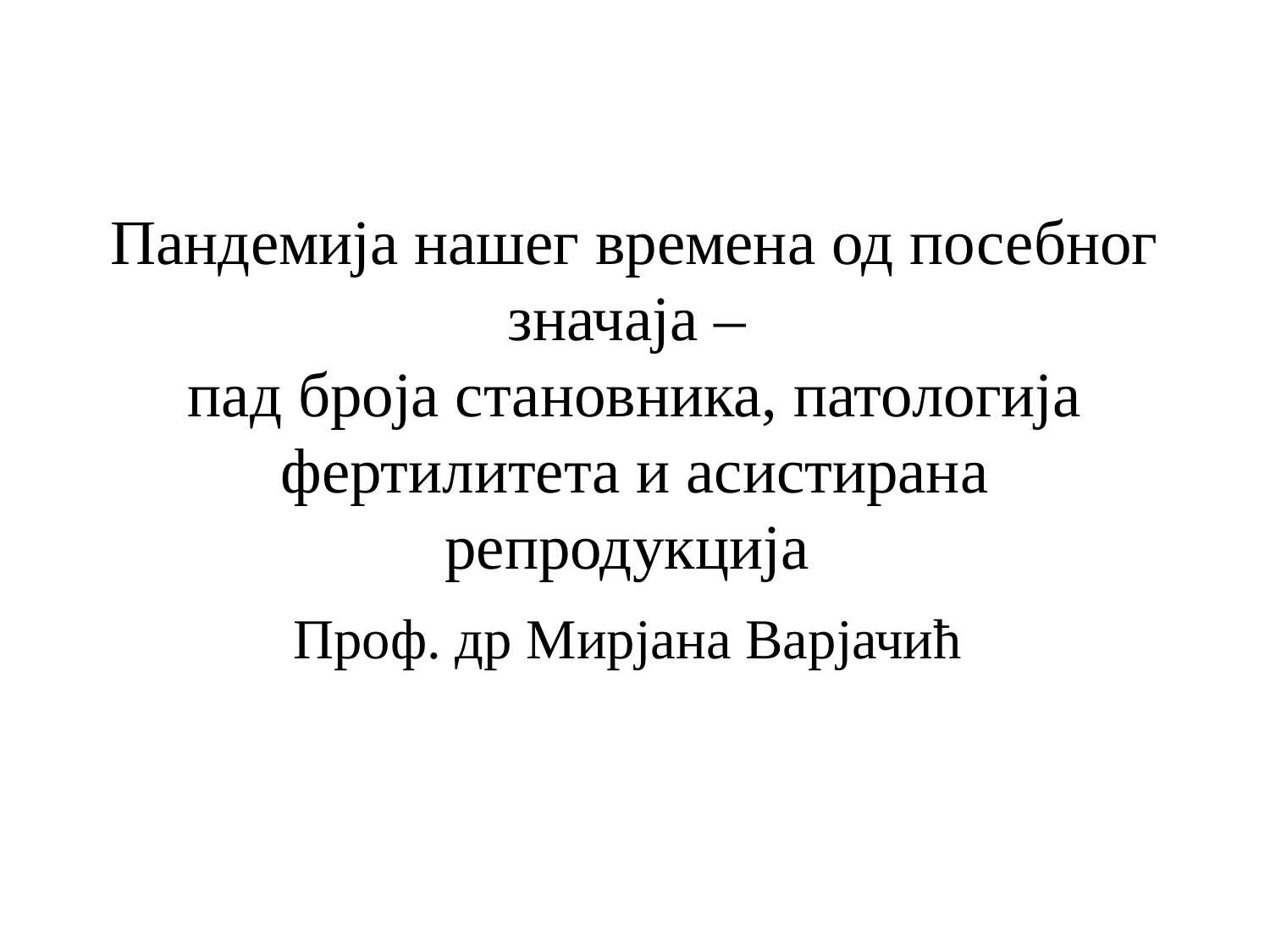

# Пандемија нашег времена од посебног значаја – пад броја становника, патологија фертилитета и асистирана репродукција
Проф. др Мирјана Варјачић